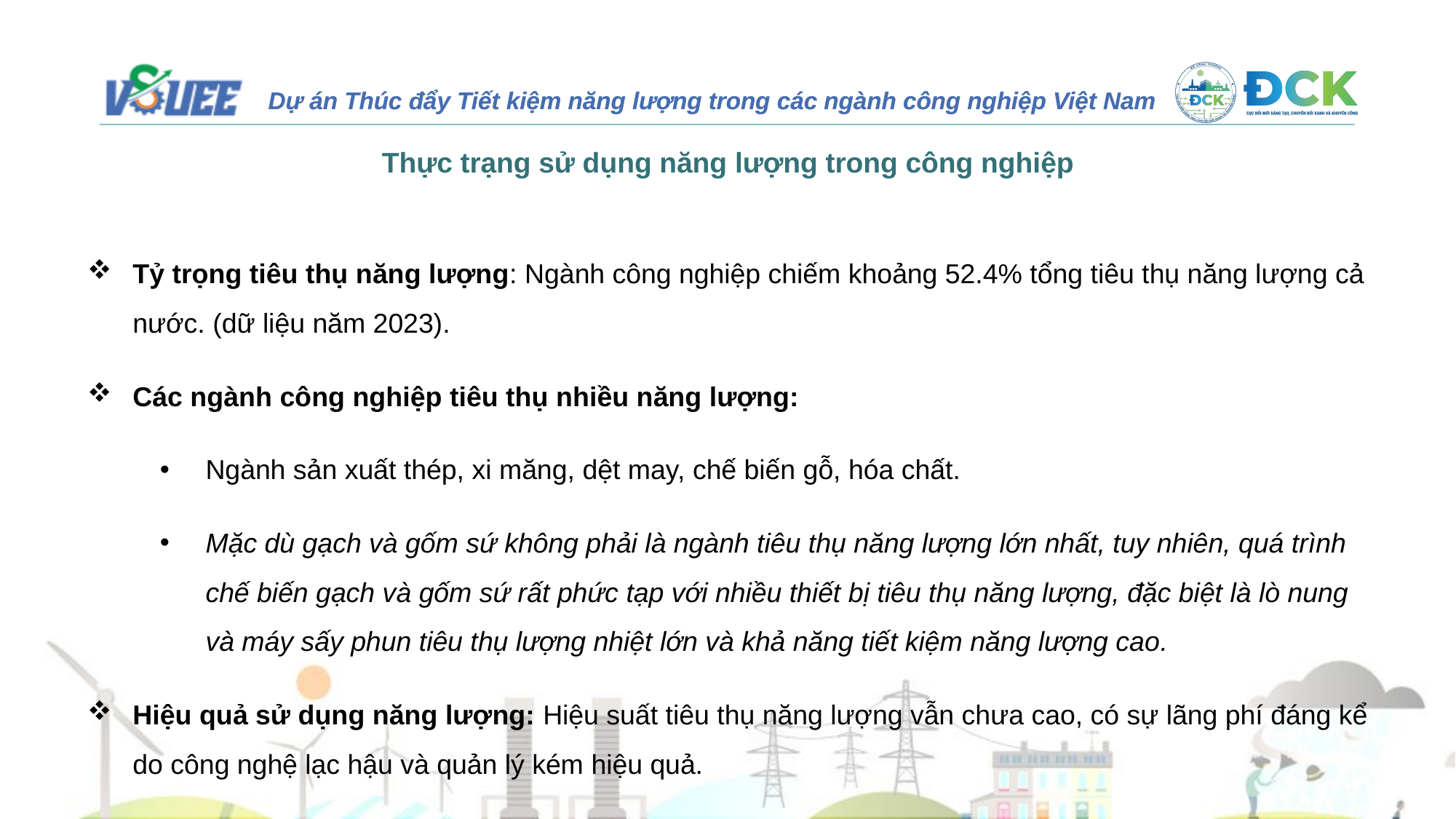

Thực trạng sử dụng năng lượng trong công nghiệp
Tỷ trọng tiêu thụ năng lượng: Ngành công nghiệp chiếm khoảng 52.4% tổng tiêu thụ năng lượng cả nước. (dữ liệu năm 2023).
Các ngành công nghiệp tiêu thụ nhiều năng lượng:
Ngành sản xuất thép, xi măng, dệt may, chế biến gỗ, hóa chất.
Mặc dù gạch và gốm sứ không phải là ngành tiêu thụ năng lượng lớn nhất, tuy nhiên, quá trình chế biến gạch và gốm sứ rất phức tạp với nhiều thiết bị tiêu thụ năng lượng, đặc biệt là lò nung và máy sấy phun tiêu thụ lượng nhiệt lớn và khả năng tiết kiệm năng lượng cao.
Hiệu quả sử dụng năng lượng: Hiệu suất tiêu thụ năng lượng vẫn chưa cao, có sự lãng phí đáng kể do công nghệ lạc hậu và quản lý kém hiệu quả.